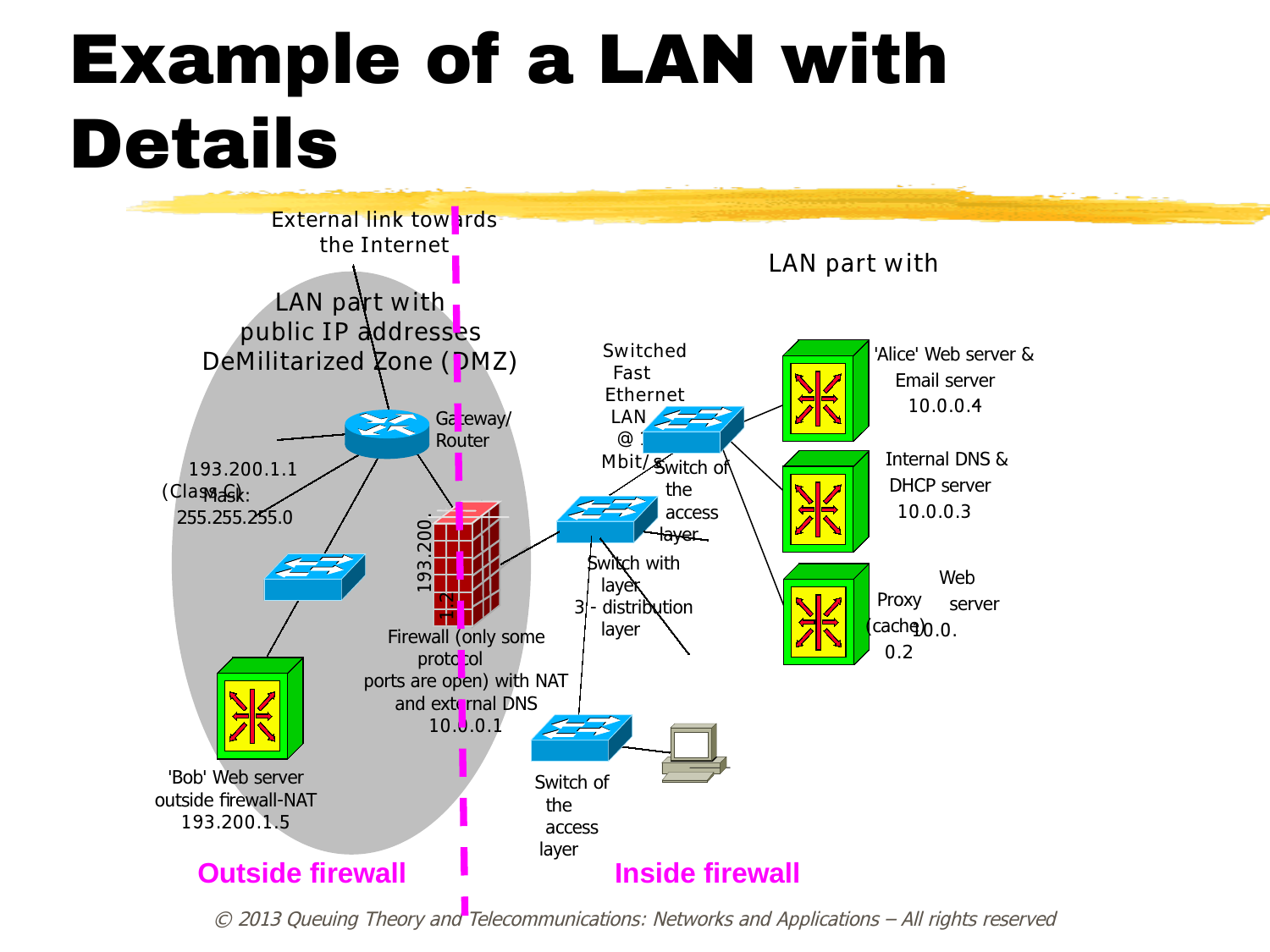

# Example of a LAN with Details
External link towards
the Internet

LAN part with
private IP addresses and VLANs

Switched Fast
Ethernet LAN
@ 100 Mbit/s

'Alice' Web server &
Email server
10.0.0.4

Gateway/
Router

Internal DNS &
 DHCP server
10.0.0.3

Switch of the
access layer
193.200.1.1 (Class C)
Mask: 255.255.255.0

Switch with layer
3 - distribution layer

193.200.1.2

 Web Proxy
   server (cache)
10.0.0.2

Firewall (only some protocol
ports are open) with NAT
and external DNS
10.0.0.1

Switch of the
access layer
LAN part with
public IP addresses
DeMilitarized Zone (DMZ)
'Bob' Web server
outside firewall-NAT
193.200.1.5
Outside firewall
Inside firewall
© 2013 Queuing Theory and Telecommunications: Networks and Applications – All rights reserved